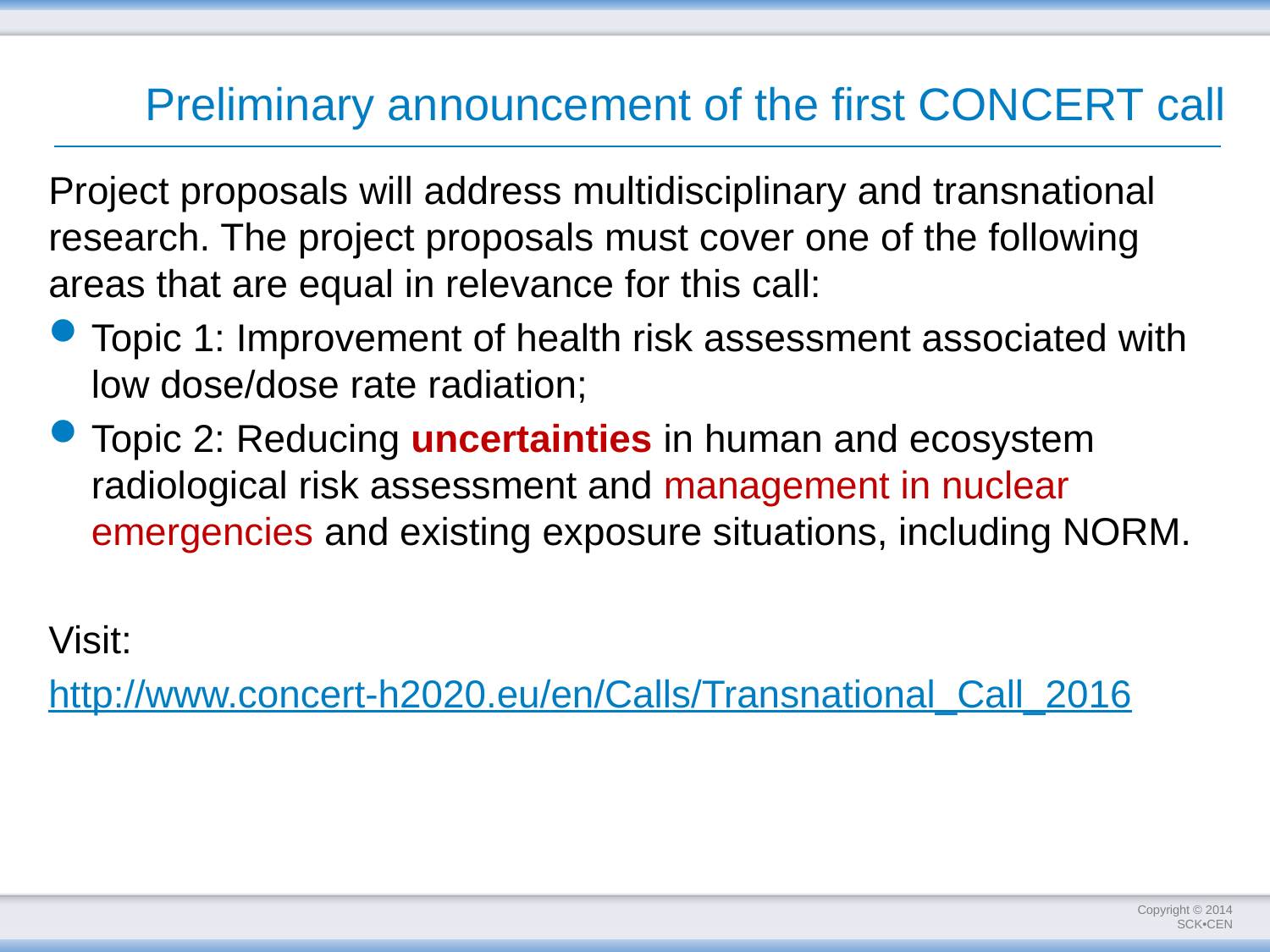

# Preliminary announcement of the first CONCERT call
Project proposals will address multidisciplinary and transnational research. The project proposals must cover one of the following areas that are equal in relevance for this call:
Topic 1: Improvement of health risk assessment associated with low dose/dose rate radiation;
Topic 2: Reducing uncertainties in human and ecosystem radiological risk assessment and management in nuclear emergencies and existing exposure situations, including NORM.

Visit:
http://www.concert-h2020.eu/en/Calls/Transnational_Call_2016